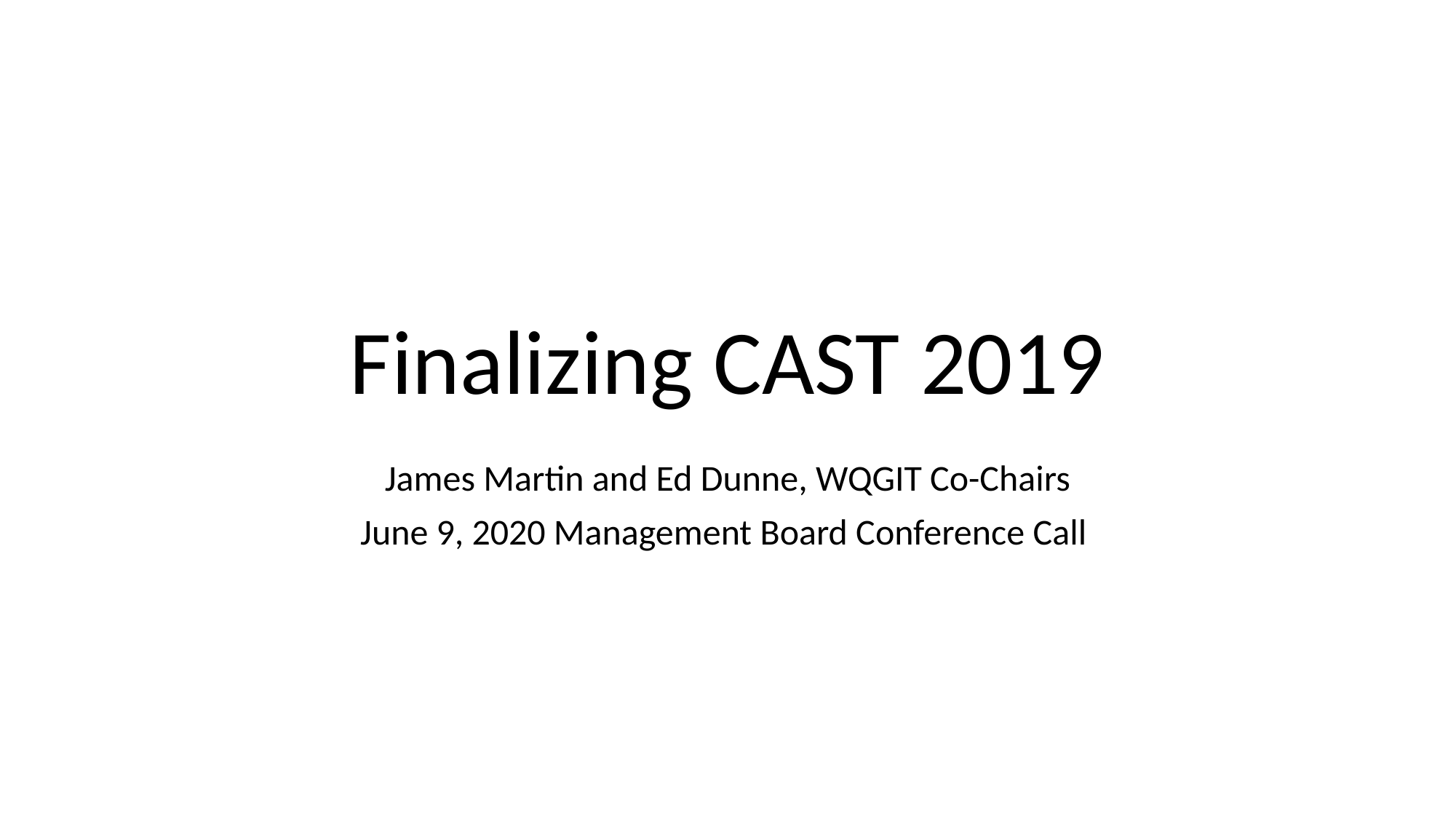

# Finalizing CAST 2019
James Martin and Ed Dunne, WQGIT Co-Chairs
June 9, 2020 Management Board Conference Call